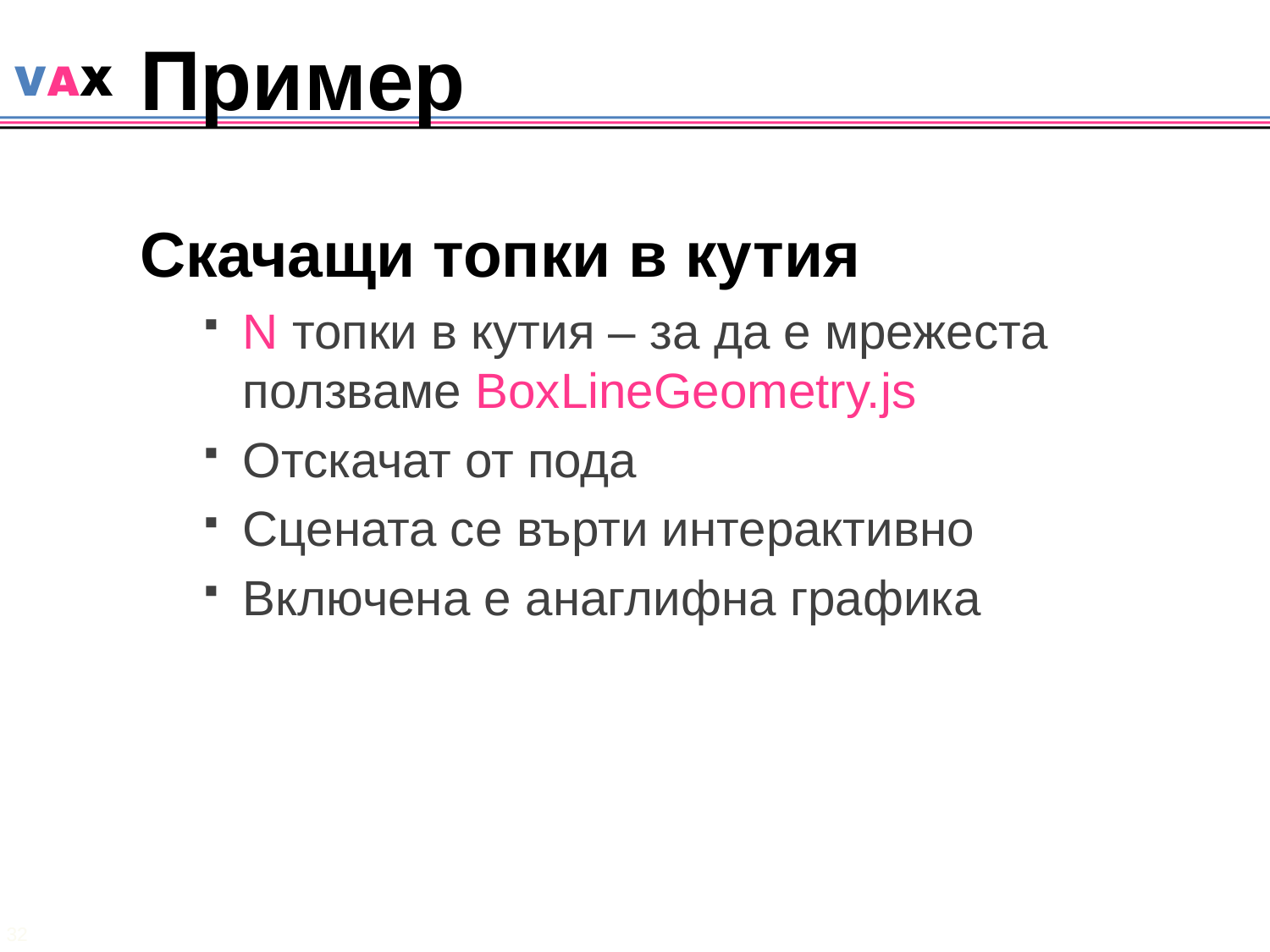

# Пример
Скачащи топки в кутия
N топки в кутия – за да е мрежеста ползваме BoxLineGeometry.js
Отскачат от пода
Сцената се върти интерактивно
Включена е анаглифна графика